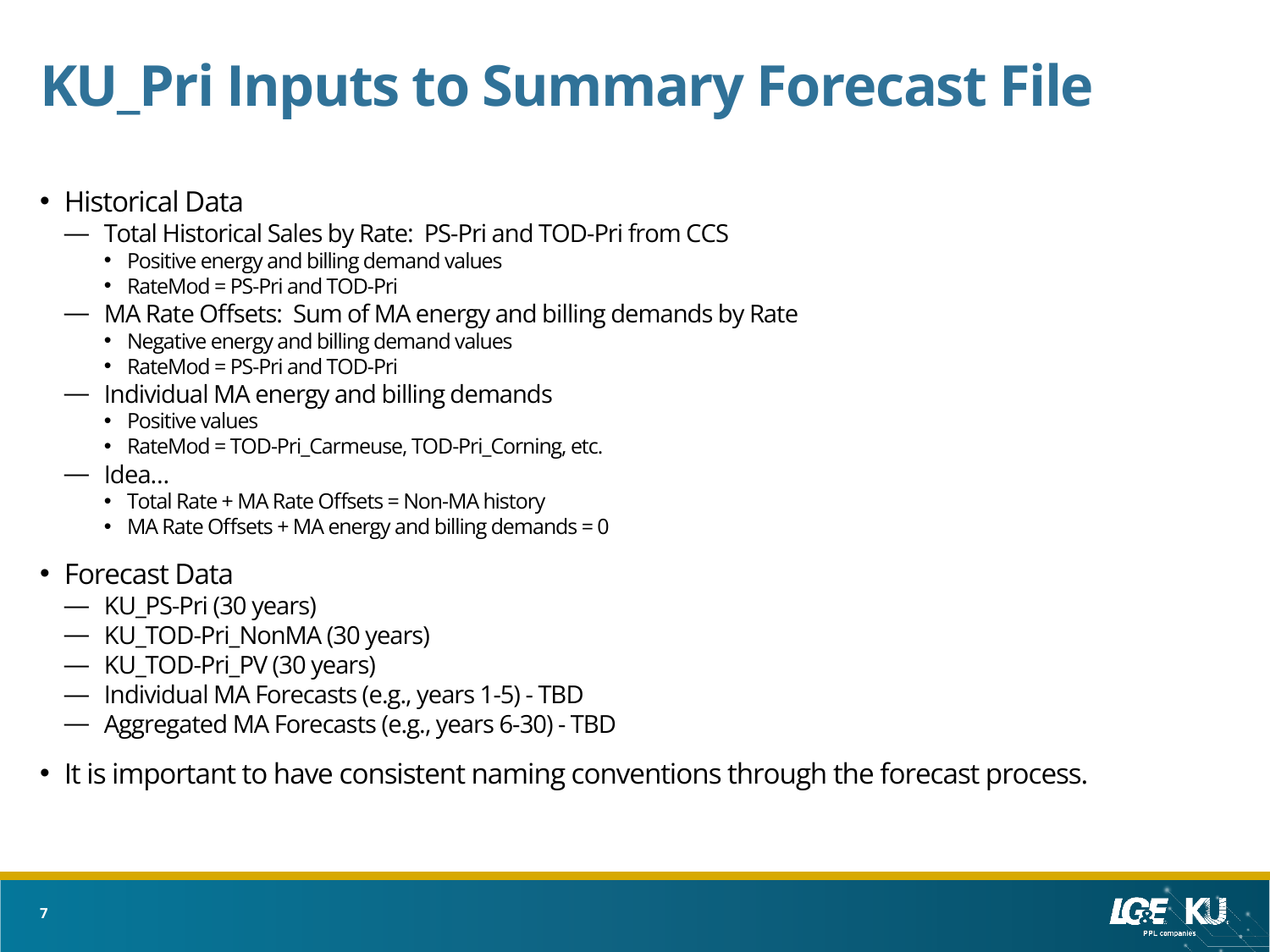

# KU_Pri Inputs to Summary Forecast File
Historical Data
Total Historical Sales by Rate:  PS-Pri and TOD-Pri from CCS
Positive energy and billing demand values
RateMod = PS-Pri and TOD-Pri
MA Rate Offsets:  Sum of MA energy and billing demands by Rate
Negative energy and billing demand values
RateMod = PS-Pri and TOD-Pri
Individual MA energy and billing demands
Positive values
RateMod = TOD-Pri_Carmeuse, TOD-Pri_Corning, etc.
Idea…
Total Rate + MA Rate Offsets = Non-MA history
MA Rate Offsets + MA energy and billing demands = 0
Forecast Data
KU_PS-Pri (30 years)
KU_TOD-Pri_NonMA (30 years)
KU_TOD-Pri_PV (30 years)
Individual MA Forecasts (e.g., years 1-5) - TBD
Aggregated MA Forecasts (e.g., years 6-30) - TBD
It is important to have consistent naming conventions through the forecast process.
7